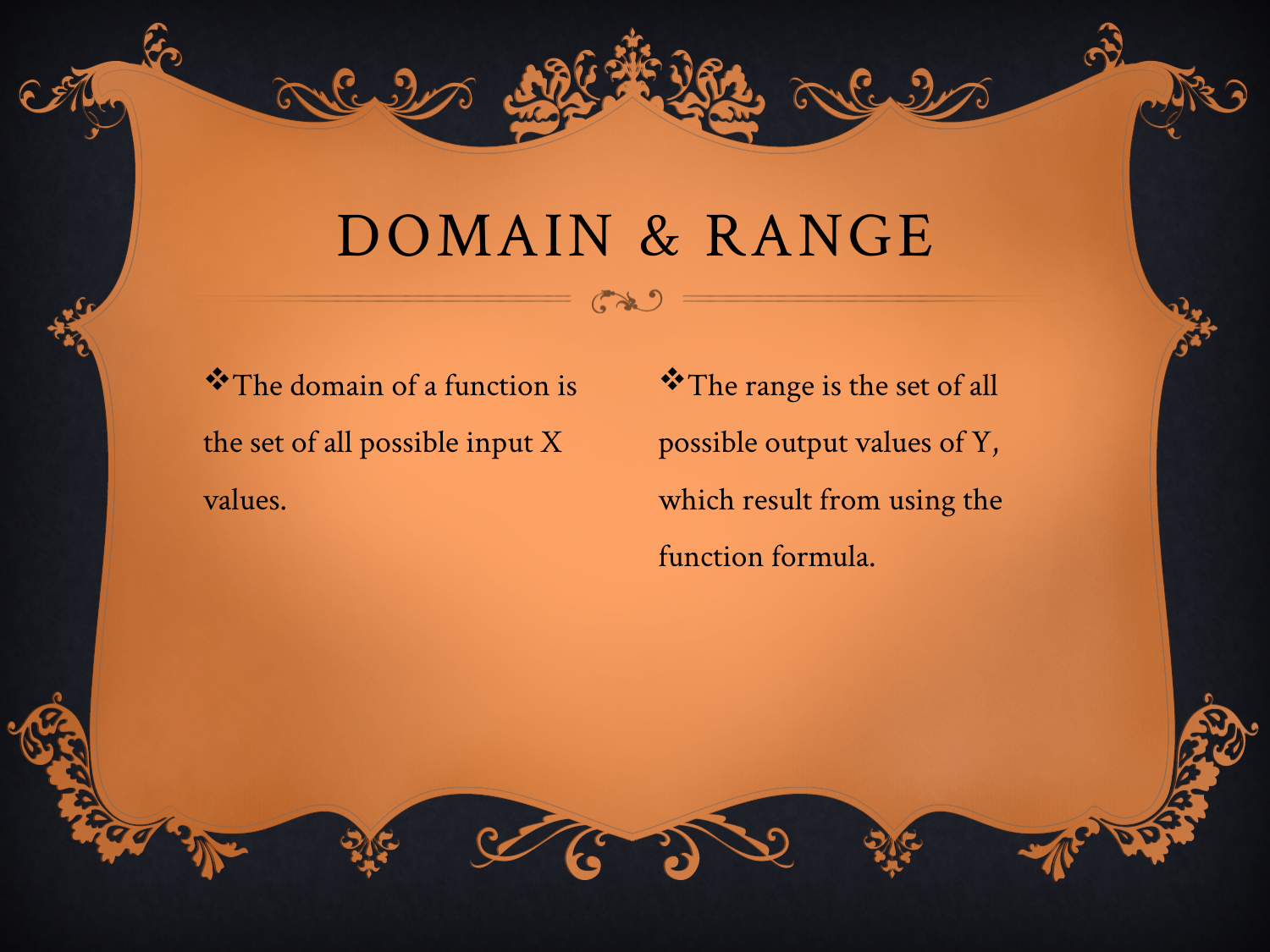

# Domain & range
The domain of a function is the set of all possible input X values.
The range is the set of all possible output values of Y, which result from using the function formula.